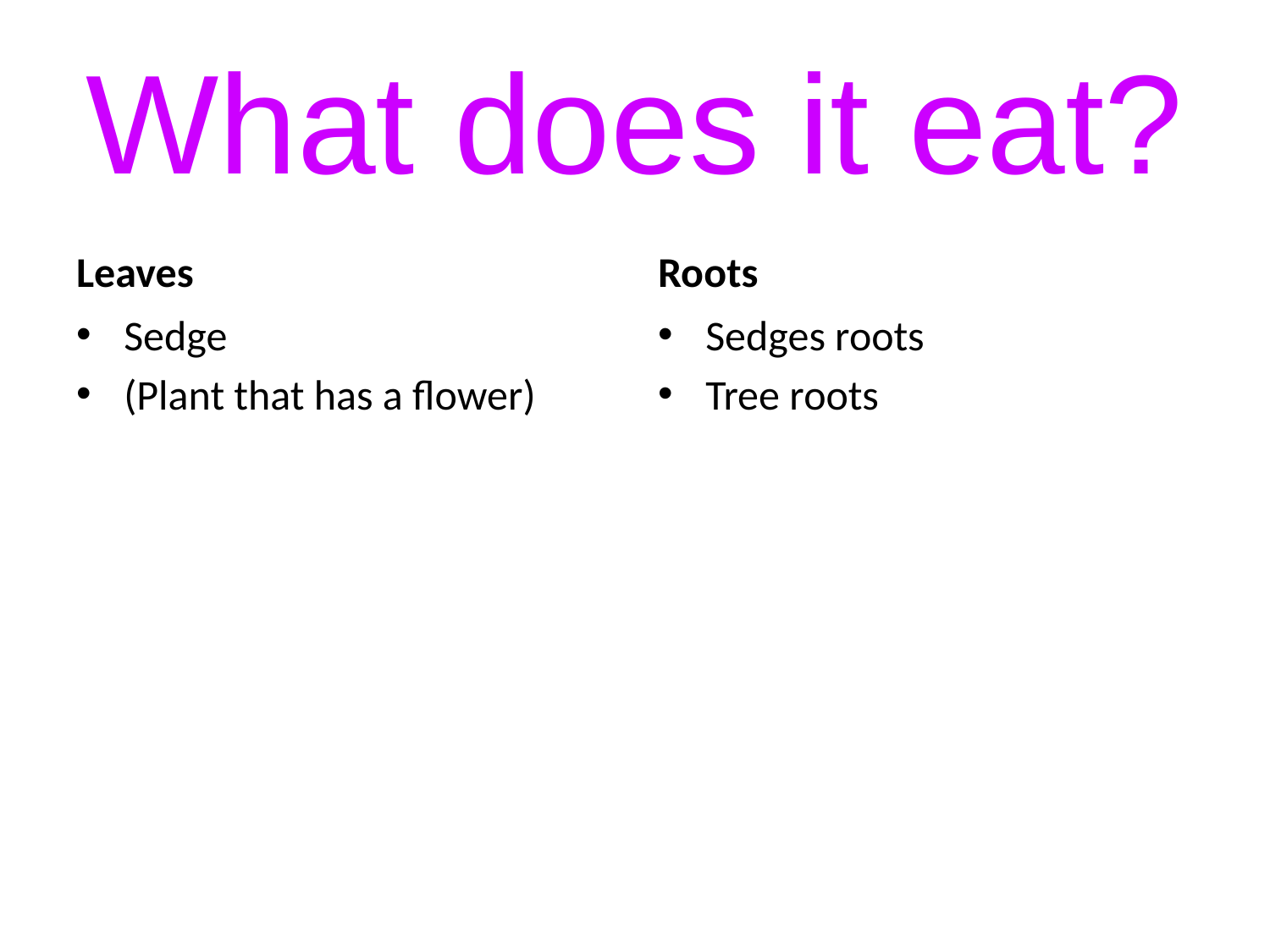

# What does it eat?
Leaves
Roots
Sedge
(Plant that has a flower)
Sedges roots
Tree roots